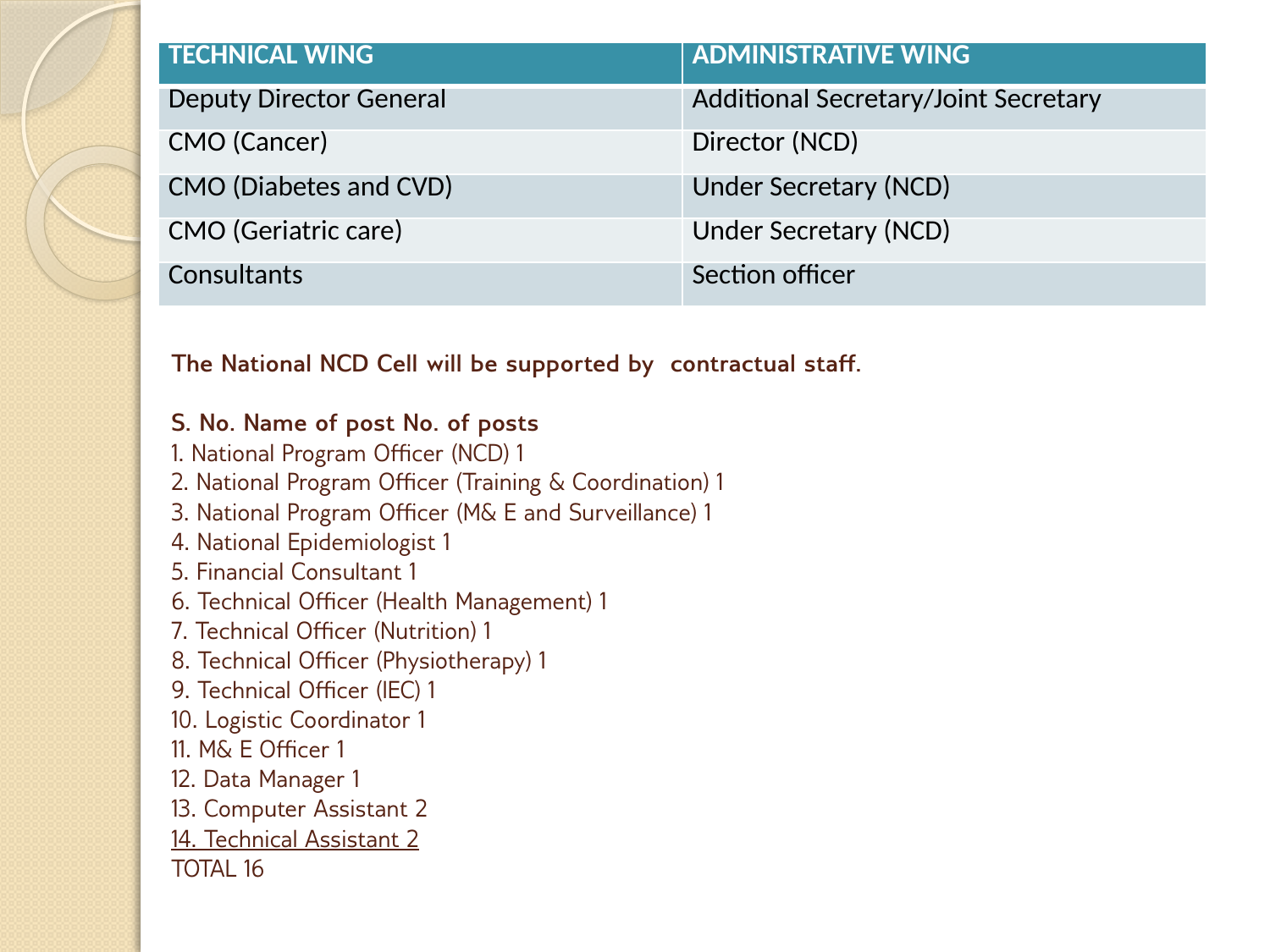

| TECHNICAL WING | ADMINISTRATIVE WING |
| --- | --- |
| Deputy Director General | Additional Secretary/Joint Secretary |
| CMO (Cancer) | Director (NCD) |
| CMO (Diabetes and CVD) | Under Secretary (NCD) |
| CMO (Geriatric care) | Under Secretary (NCD) |
| Consultants | Section officer |
# The National NCD Cell will be supported by  contractual staff.   S. No. Name of post No. of posts 1. National Program Officer (NCD) 1 2. National Program Officer (Training & Coordination) 1 3. National Program Officer (M& E and Surveillance) 1 4. National Epidemiologist 1 5. Financial Consultant 1 6. Technical Officer (Health Management) 1 7. Technical Officer (Nutrition) 1 8. Technical Officer (Physiotherapy) 1 9. Technical Officer (IEC) 1 10. Logistic Coordinator 1 11. M& E Officer 1 12. Data Manager 1 13. Computer Assistant 2 14. Technical Assistant 2 TOTAL 16